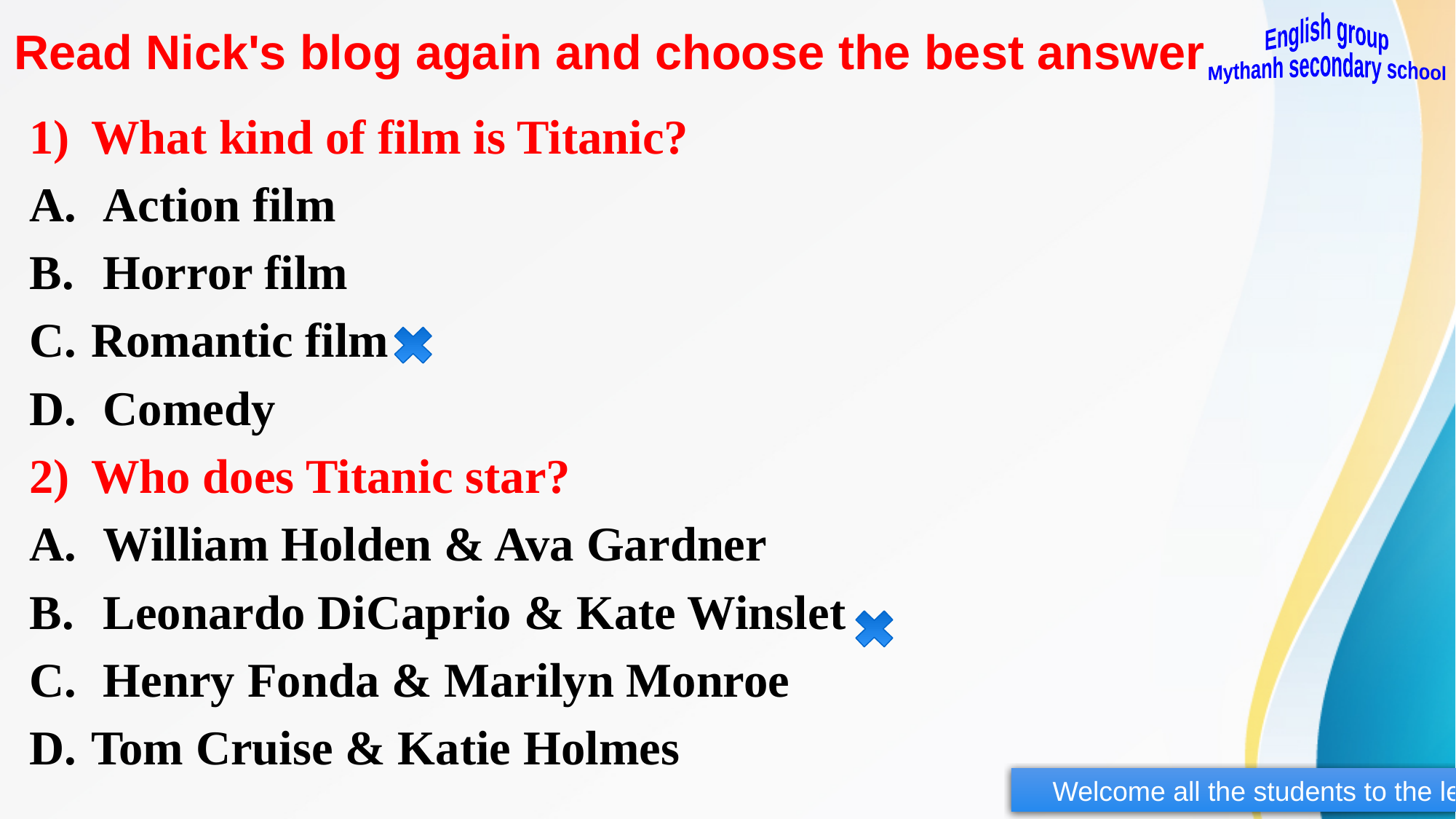

English group
Mythanh secondary school
Read Nick's blog again and choose the best answer
What kind of film is Titanic?
 Action film
 Horror film
Romantic film
 Comedy
Who does Titanic star?
 William Holden & Ava Gardner
 Leonardo DiCaprio & Kate Winslet
 Henry Fonda & Marilyn Monroe
Tom Cruise & Katie Holmes

    Welcome all the students to the lessons of English group - My Thanh Secondary school.